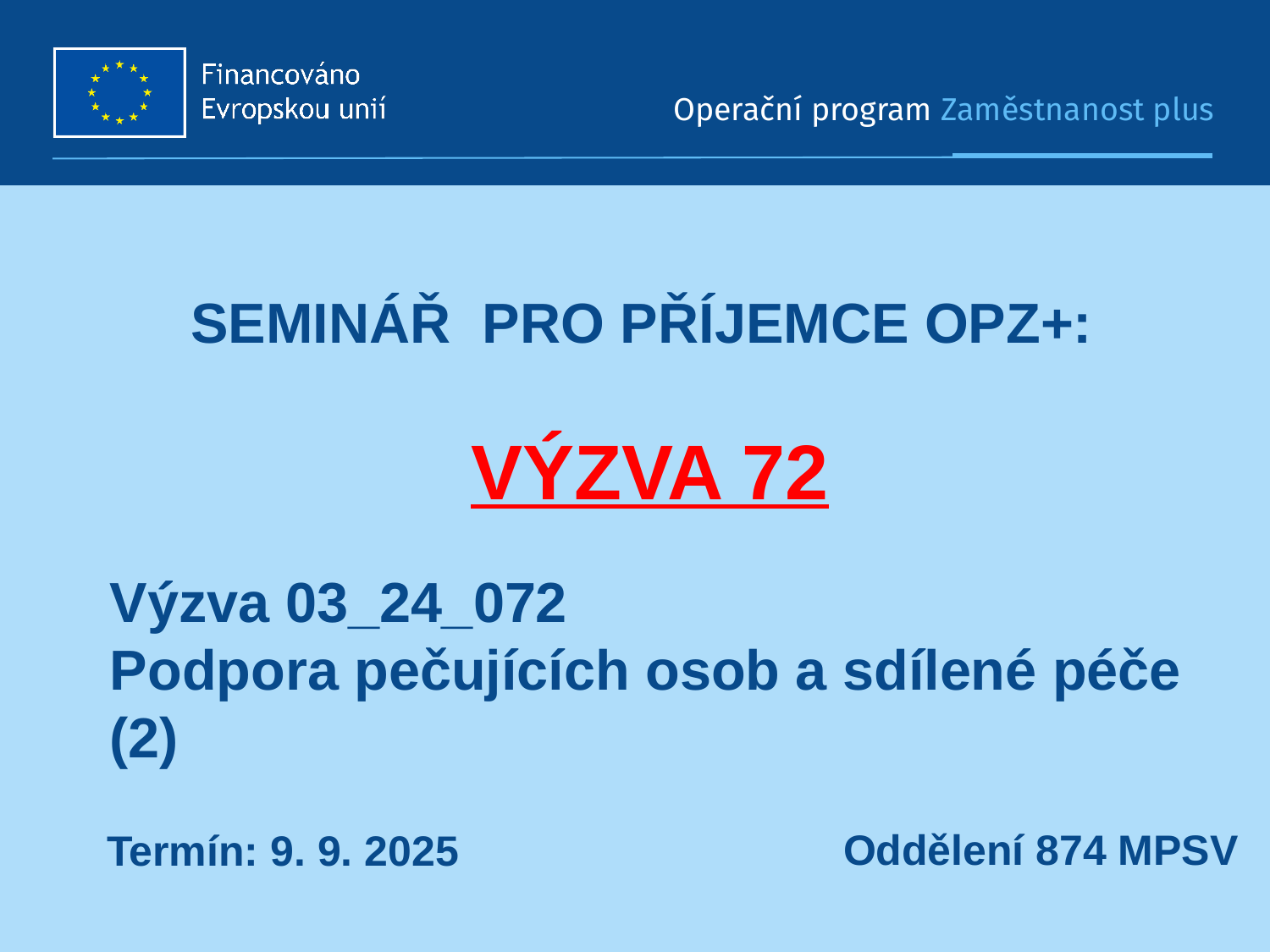

# seminář  pro příjemce OPZ+: výzva 72
Výzva 03_24_072
Podpora pečujících osob a sdílené péče (2)
Oddělení 874 MPSV
Termín: 9. 9. 2025